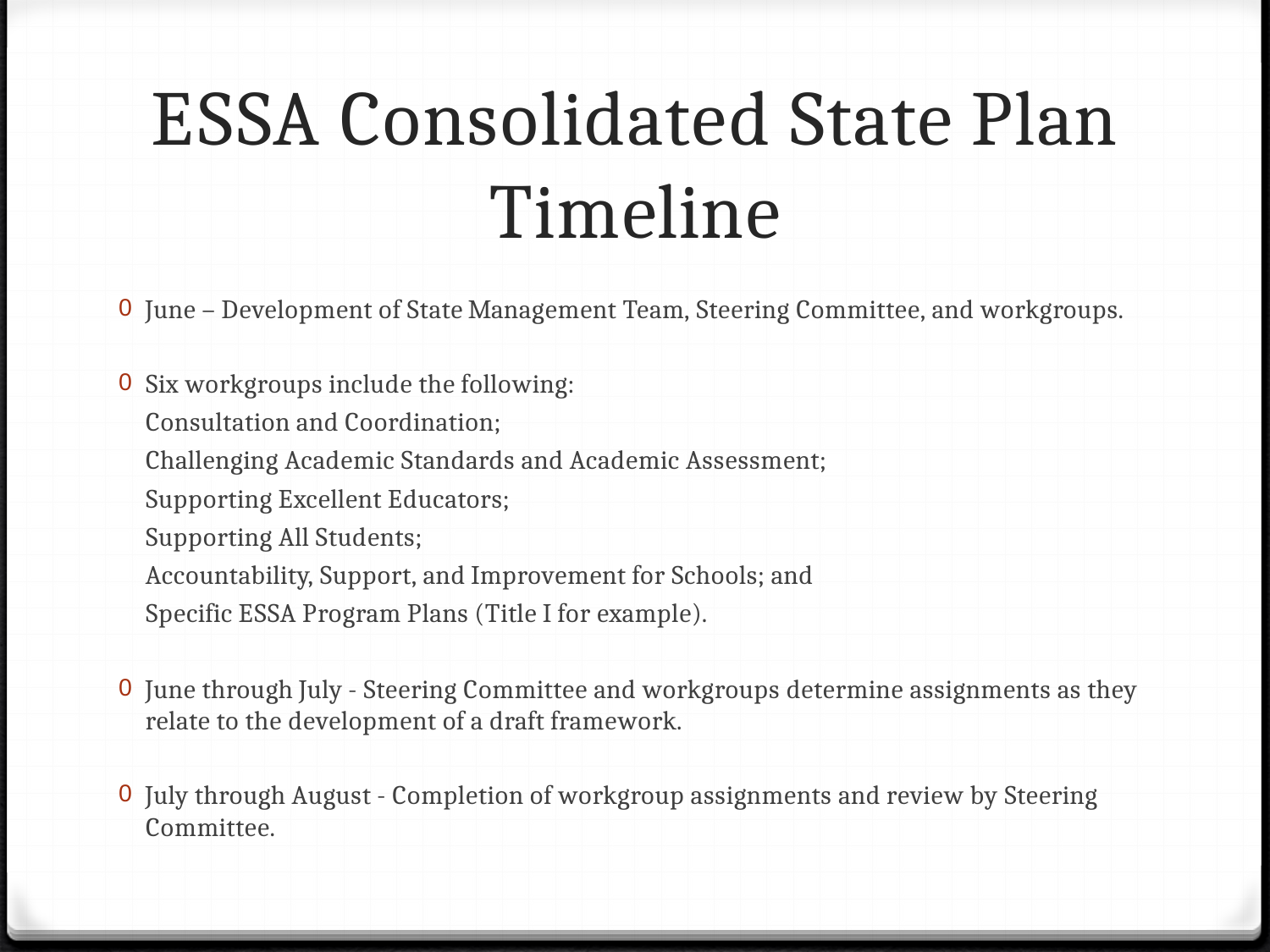

# ESSA Consolidated State Plan Timeline
June – Development of State Management Team, Steering Committee, and workgroups.

Six workgroups include the following:
 	Consultation and Coordination;
	Challenging Academic Standards and Academic Assessment;
	Supporting Excellent Educators;
	Supporting All Students;
	Accountability, Support, and Improvement for Schools; and
	Specific ESSA Program Plans (Title I for example).

June through July - Steering Committee and workgroups determine assignments as they relate to the development of a draft framework.

July through August - Completion of workgroup assignments and review by Steering Committee.